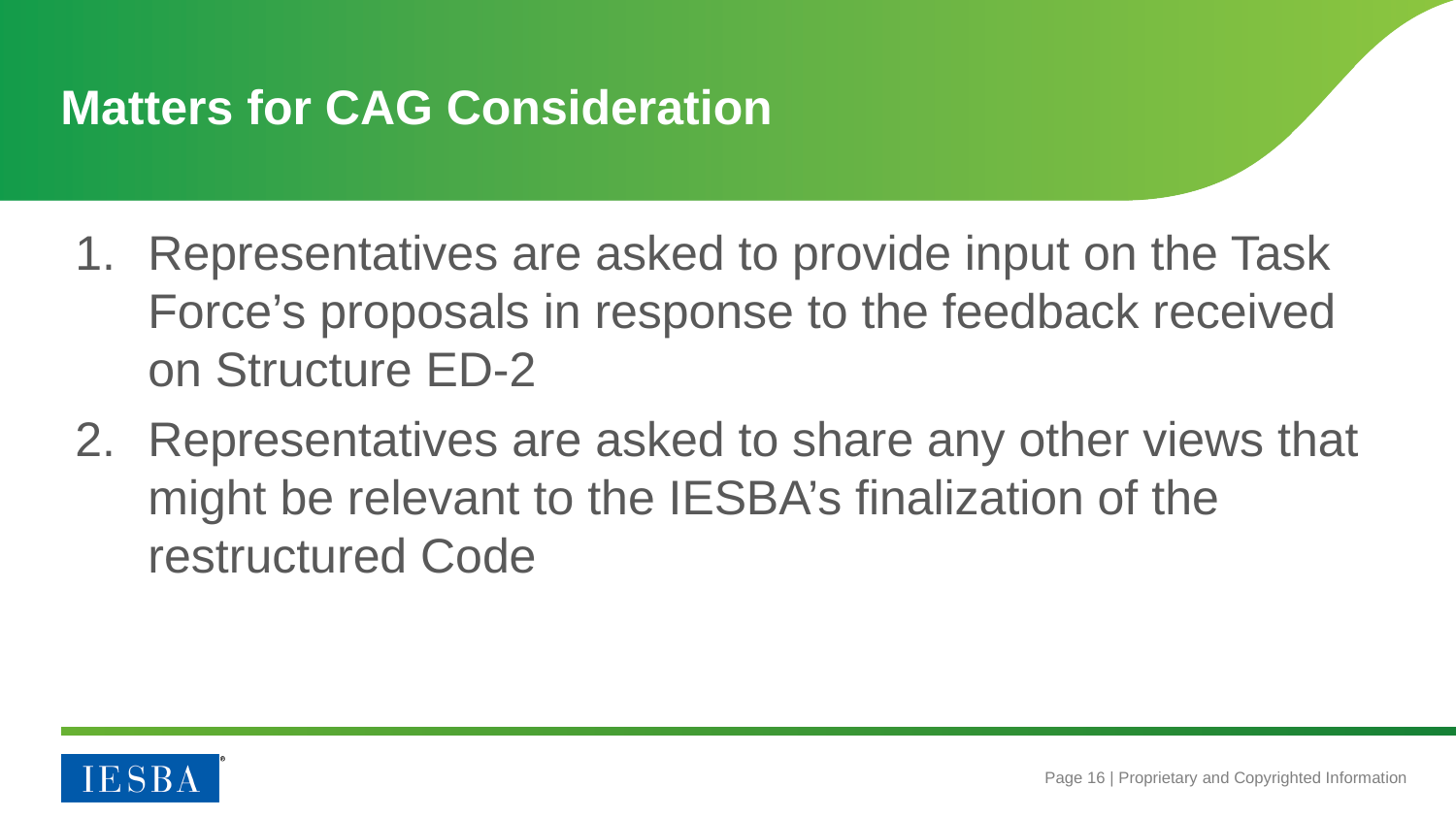

# Matters for CAG Consideration
Representatives are asked to provide input on the Task Force’s proposals in response to the feedback received on Structure ED-2
Representatives are asked to share any other views that might be relevant to the IESBA’s finalization of the restructured Code